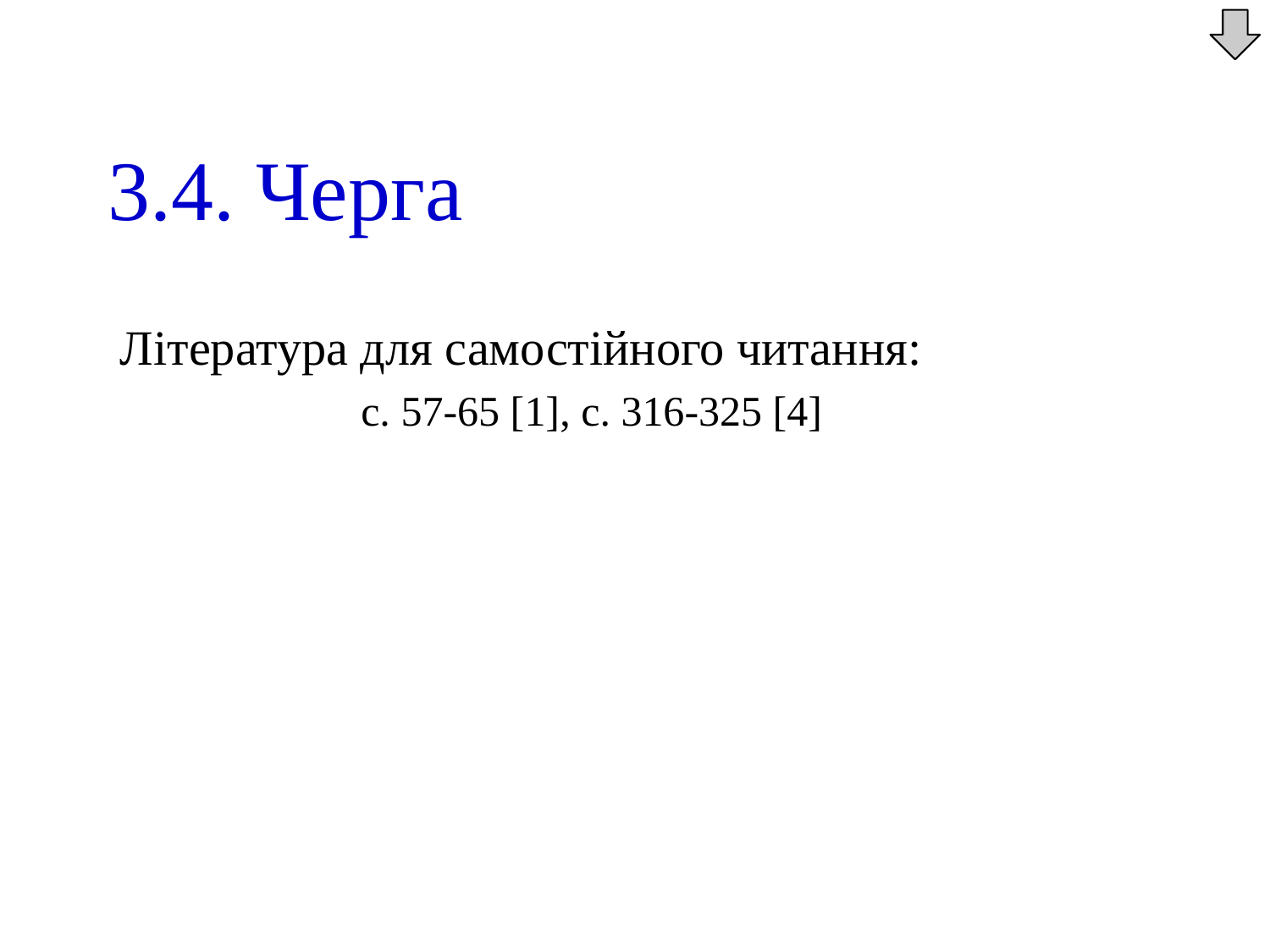

3.4. Черга
Література для самостійного читання:
		 с. 57-65 [1], с. 316-325 [4]